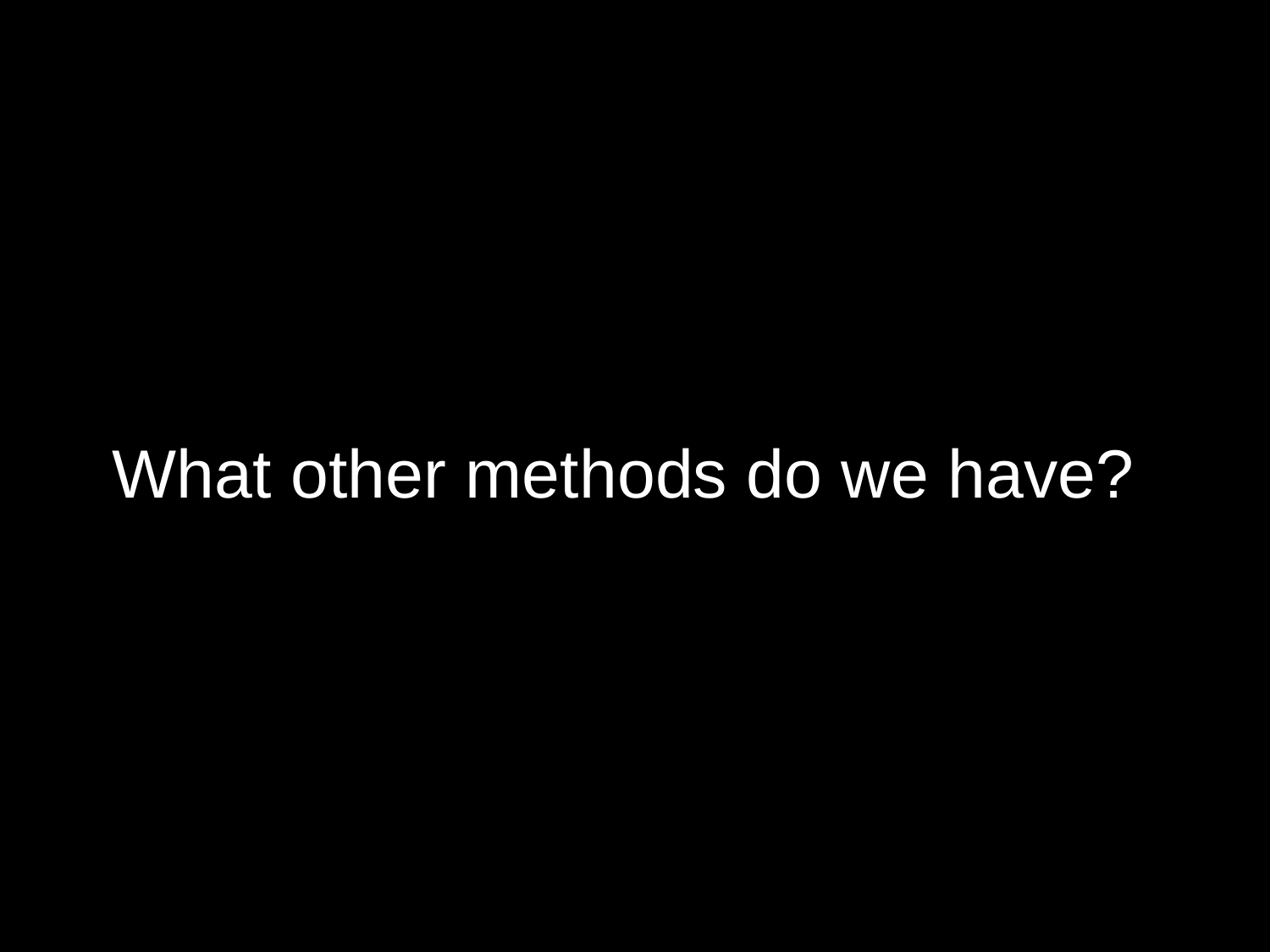

# What other methods do we have?